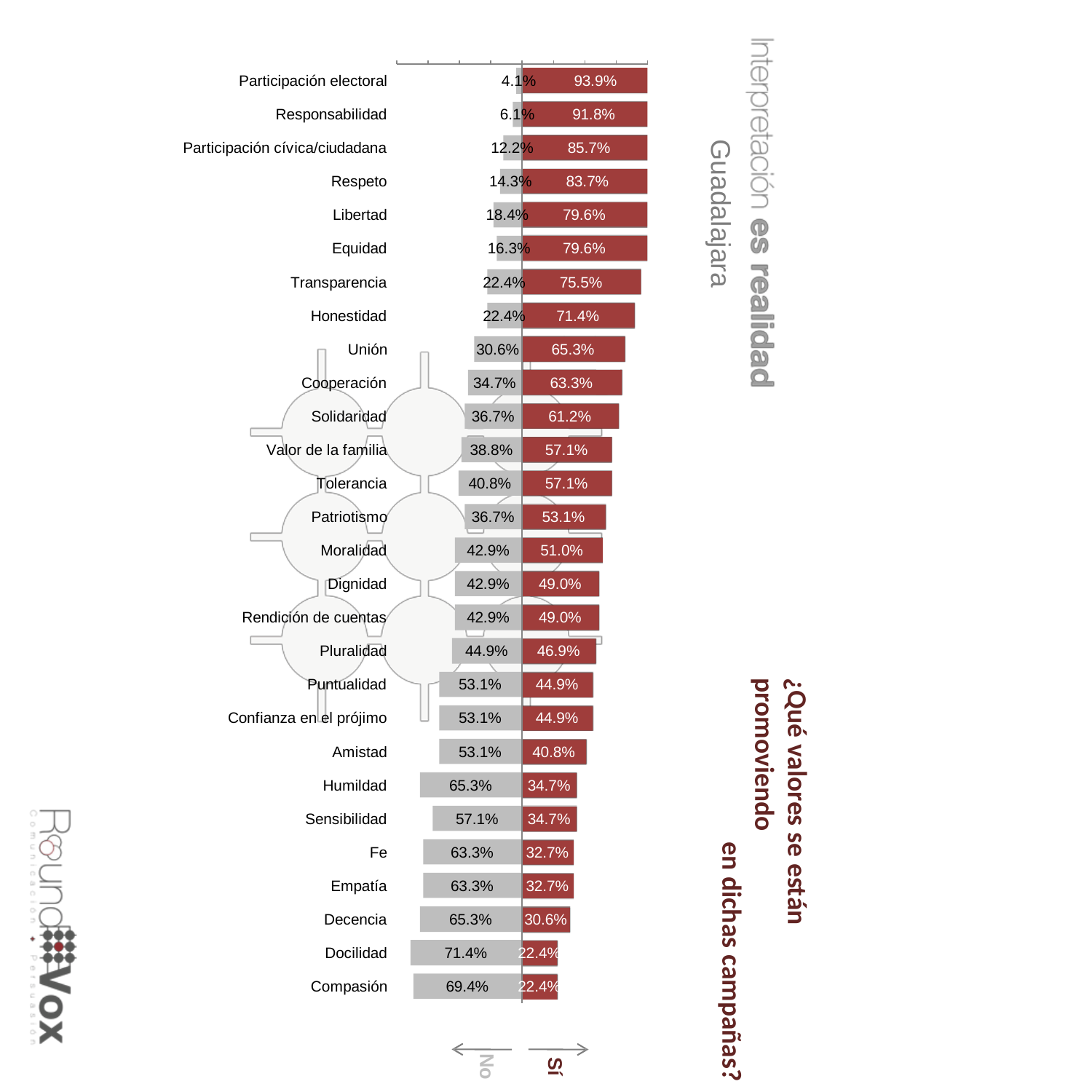

Participación electoral
4.1%
93.9%

Responsabilidad
6.1%
91.8%

Guadalajara
Participación cívica/ciudadana
12.2%
85.7%

Respeto
14.3%
83.7%

Libertad
18.4%
79.6%

Equidad
16.3%
79.6%

Transparencia
22.4%
75.5%

Honestidad
22.4%
71.4%

Unión
30.6%
65.3%

Cooperación
34.7%
63.3%

Solidaridad
36.7%
61.2%

Valor de la familia
38.8%
57.1%

Tolerancia
40.8%
57.1%

Patriotismo
36.7%
53.1%

Moralidad
42.9%
51.0%

Dignidad
42.9%
49.0%

Rendición de cuentas
42.9%
49.0%

Pluralidad
44.9%
46.9%

Puntualidad
53.1%
44.9%
¿Qué valores se están promoviendo
en dichas campañas?

Confianza en el prójimo
53.1%
44.9%

Amistad
53.1%
40.8%

Humildad
65.3%
34.7%

Sensibilidad
57.1%
34.7%

Fe
63.3%
32.7%

Empatía
63.3%
32.7%

Decencia
65.3%
30.6%

Docilidad
71.4%
22.4%

Compasión
69.4%
22.4%

No
Sí